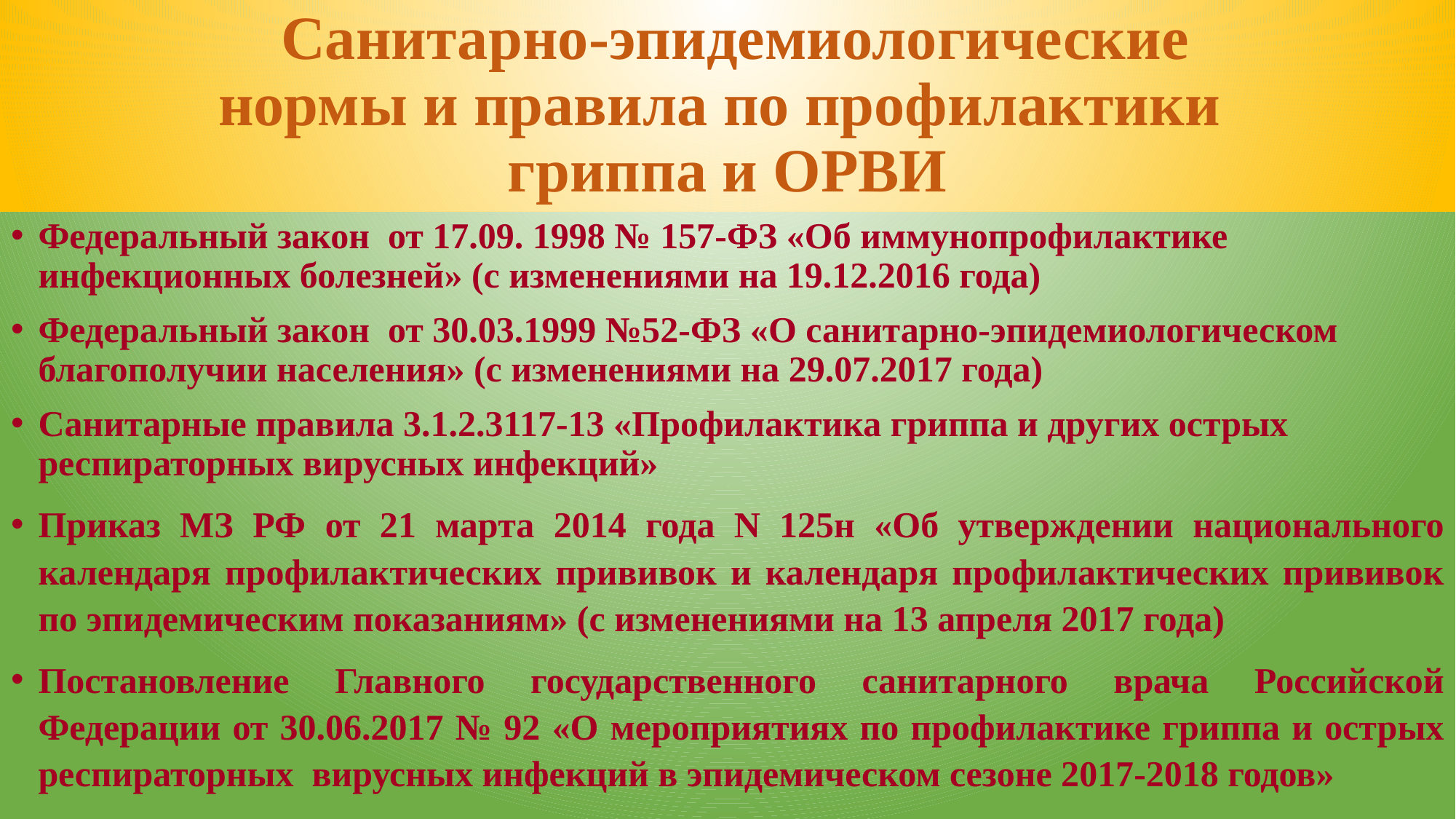

# Санитарно-эпидемиологические нормы и правила по профилактики гриппа и ОРВИ
Федеральный закон  от 17.09. 1998 № 157-ФЗ «Об иммунопрофилактике инфекционных болезней» (с изменениями на 19.12.2016 года)
Федеральный закон  от 30.03.1999 №52-ФЗ «О санитарно-эпидемиологическом благополучии населения» (с изменениями на 29.07.2017 года)
Санитарные правила 3.1.2.3117-13 «Профилактика гриппа и других острых респираторных вирусных инфекций»
Приказ МЗ РФ от 21 марта 2014 года N 125н «Об утверждении национального календаря профилактических прививок и календаря профилактических прививок по эпидемическим показаниям» (с изменениями на 13 апреля 2017 года)
Постановление Главного государственного санитарного врача Российской Федерации от 30.06.2017 № 92 «О мероприятиях по профилактике гриппа и острых респираторных  вирусных инфекций в эпидемическом сезоне 2017-2018 годов»